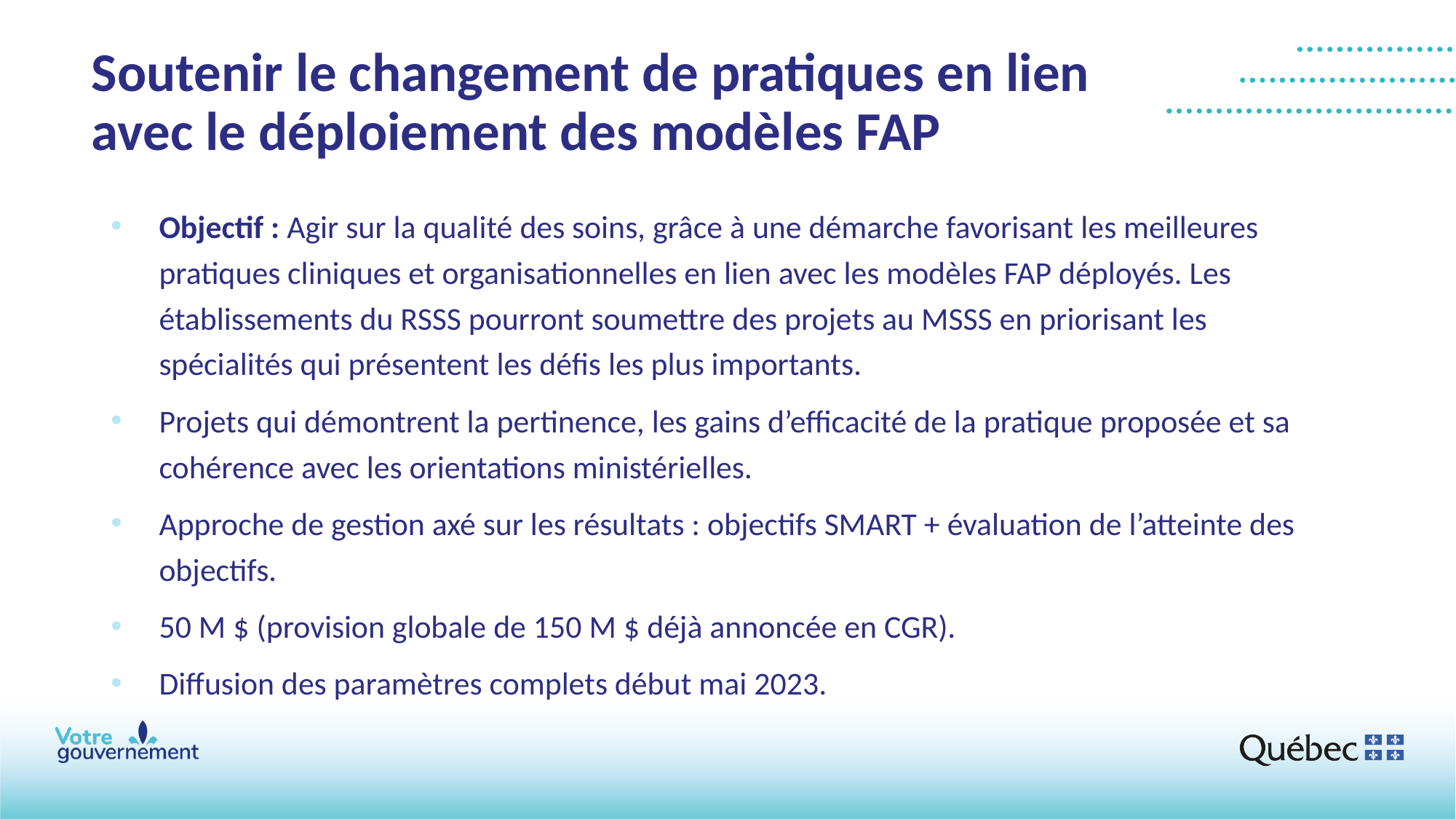

# Soutenir le changement de pratiques en lien avec le déploiement des modèles FAP
Objectif : Agir sur la qualité des soins, grâce à une démarche favorisant les meilleures pratiques cliniques et organisationnelles en lien avec les modèles FAP déployés. Les établissements du RSSS pourront soumettre des projets au MSSS en priorisant les spécialités qui présentent les défis les plus importants.
Projets qui démontrent la pertinence, les gains d’efficacité de la pratique proposée et sa cohérence avec les orientations ministérielles.
Approche de gestion axé sur les résultats : objectifs SMART + évaluation de l’atteinte des objectifs.
50 M $ (provision globale de 150 M $ déjà annoncée en CGR).
Diffusion des paramètres complets début mai 2023.